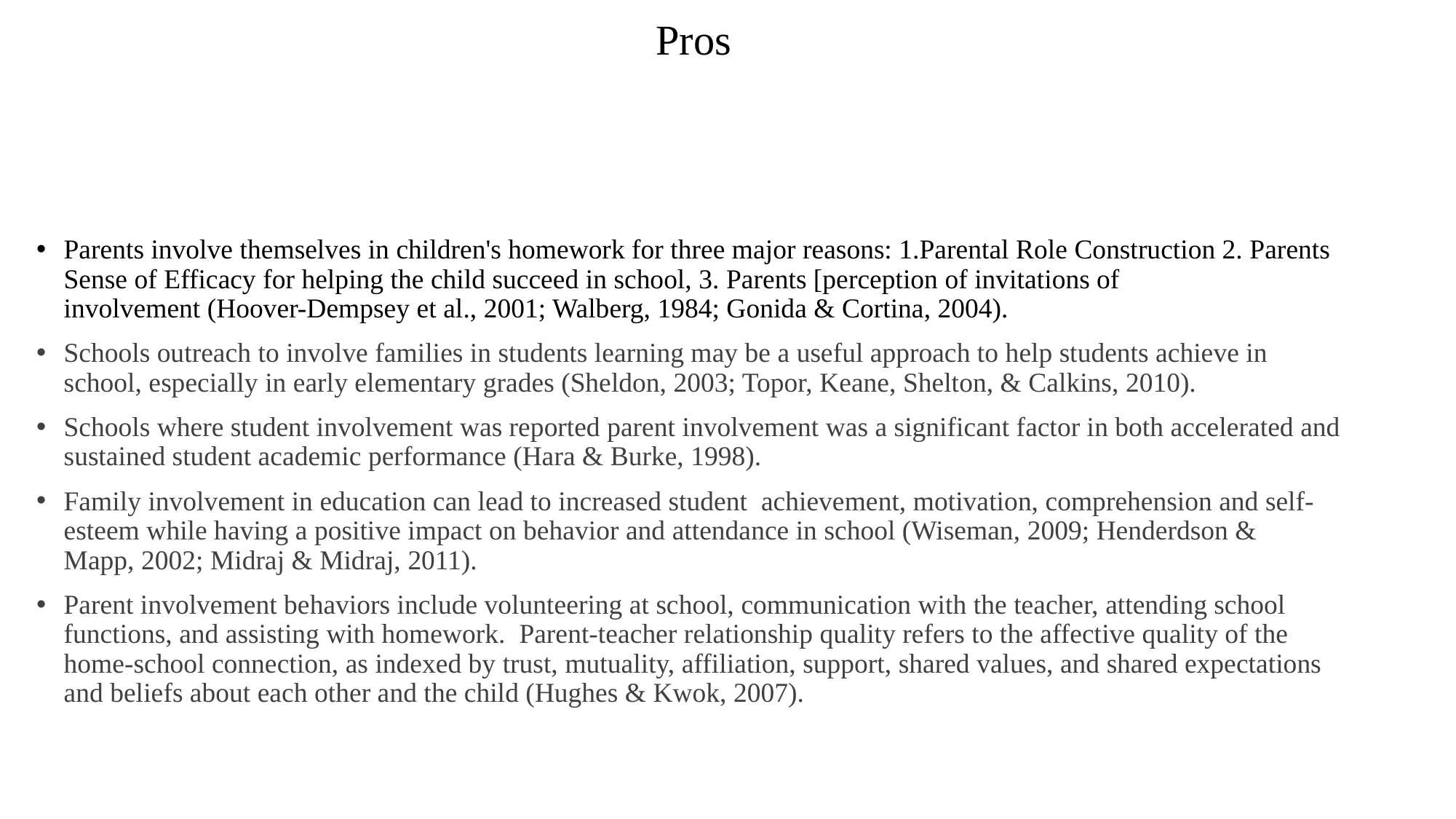

# Pros
Parents involve themselves in children's homework for three major reasons: 1.Parental Role Construction 2. Parents Sense of Efficacy for helping the child succeed in school, 3. Parents [perception of invitations of involvement (Hoover-Dempsey et al., 2001; Walberg, 1984; Gonida & Cortina, 2004).
Schools outreach to involve families in students learning may be a useful approach to help students achieve in school, especially in early elementary grades (Sheldon, 2003; Topor, Keane, Shelton, & Calkins, 2010).
Schools where student involvement was reported parent involvement was a significant factor in both accelerated and sustained student academic performance (Hara & Burke, 1998).
Family involvement in education can lead to increased student  achievement, motivation, comprehension and self-esteem while having a positive impact on behavior and attendance in school (Wiseman, 2009; Henderdson & Mapp, 2002; Midraj & Midraj, 2011).
Parent involvement behaviors include volunteering at school, communication with the teacher, attending school functions, and assisting with homework.  Parent-teacher relationship quality refers to the affective quality of the home-school connection, as indexed by trust, mutuality, affiliation, support, shared values, and shared expectations and beliefs about each other and the child (Hughes & Kwok, 2007).